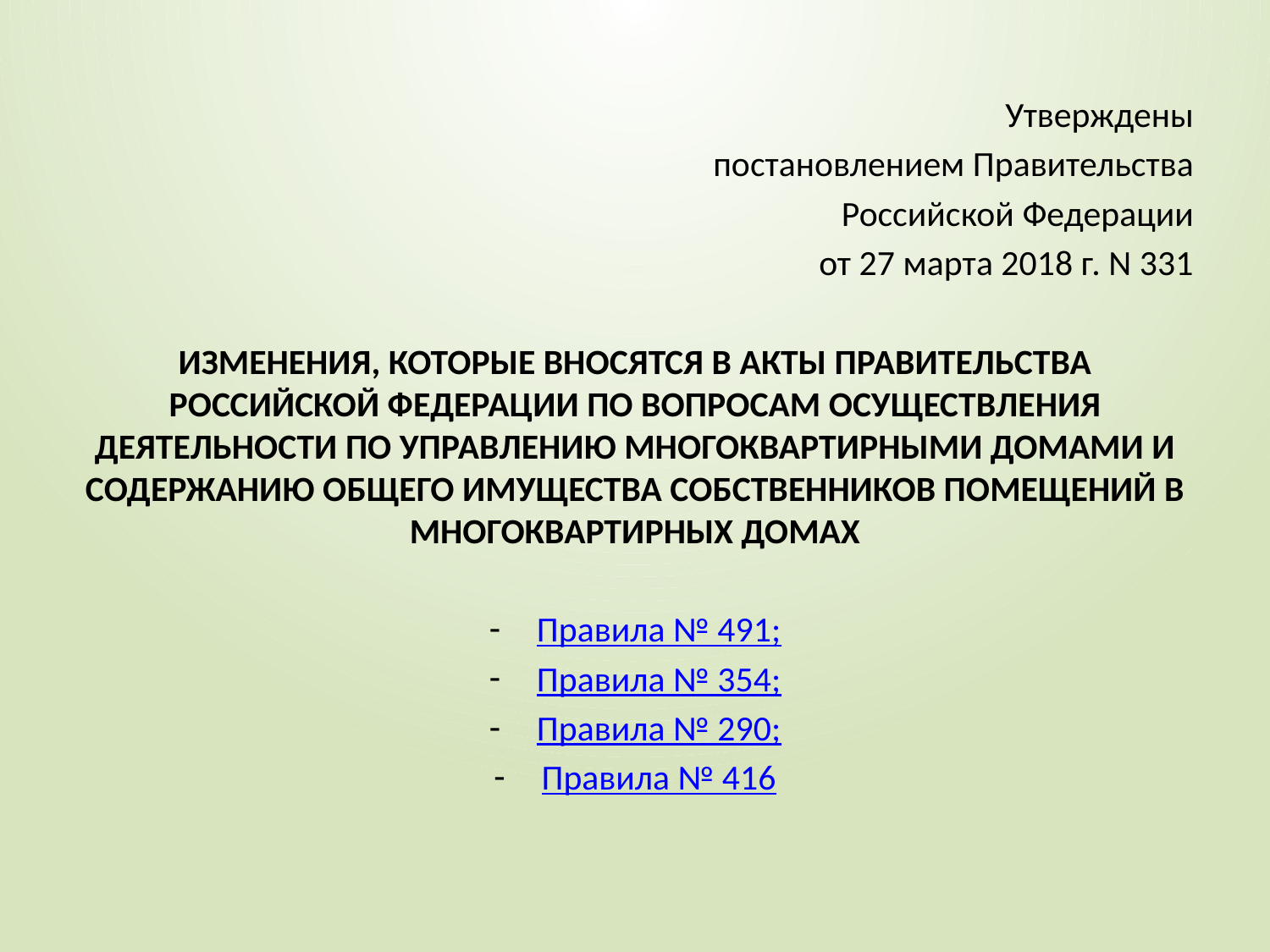

Утверждены
постановлением Правительства
Российской Федерации
от 27 марта 2018 г. N 331

ИЗМЕНЕНИЯ, КОТОРЫЕ ВНОСЯТСЯ В АКТЫ ПРАВИТЕЛЬСТВА РОССИЙСКОЙ ФЕДЕРАЦИИ ПО ВОПРОСАМ ОСУЩЕСТВЛЕНИЯ ДЕЯТЕЛЬНОСТИ ПО УПРАВЛЕНИЮ МНОГОКВАРТИРНЫМИ ДОМАМИ И СОДЕРЖАНИЮ ОБЩЕГО ИМУЩЕСТВА СОБСТВЕННИКОВ ПОМЕЩЕНИЙ В МНОГОКВАРТИРНЫХ ДОМАХ

Правила № 491;
Правила № 354;
Правила № 290;
Правила № 416